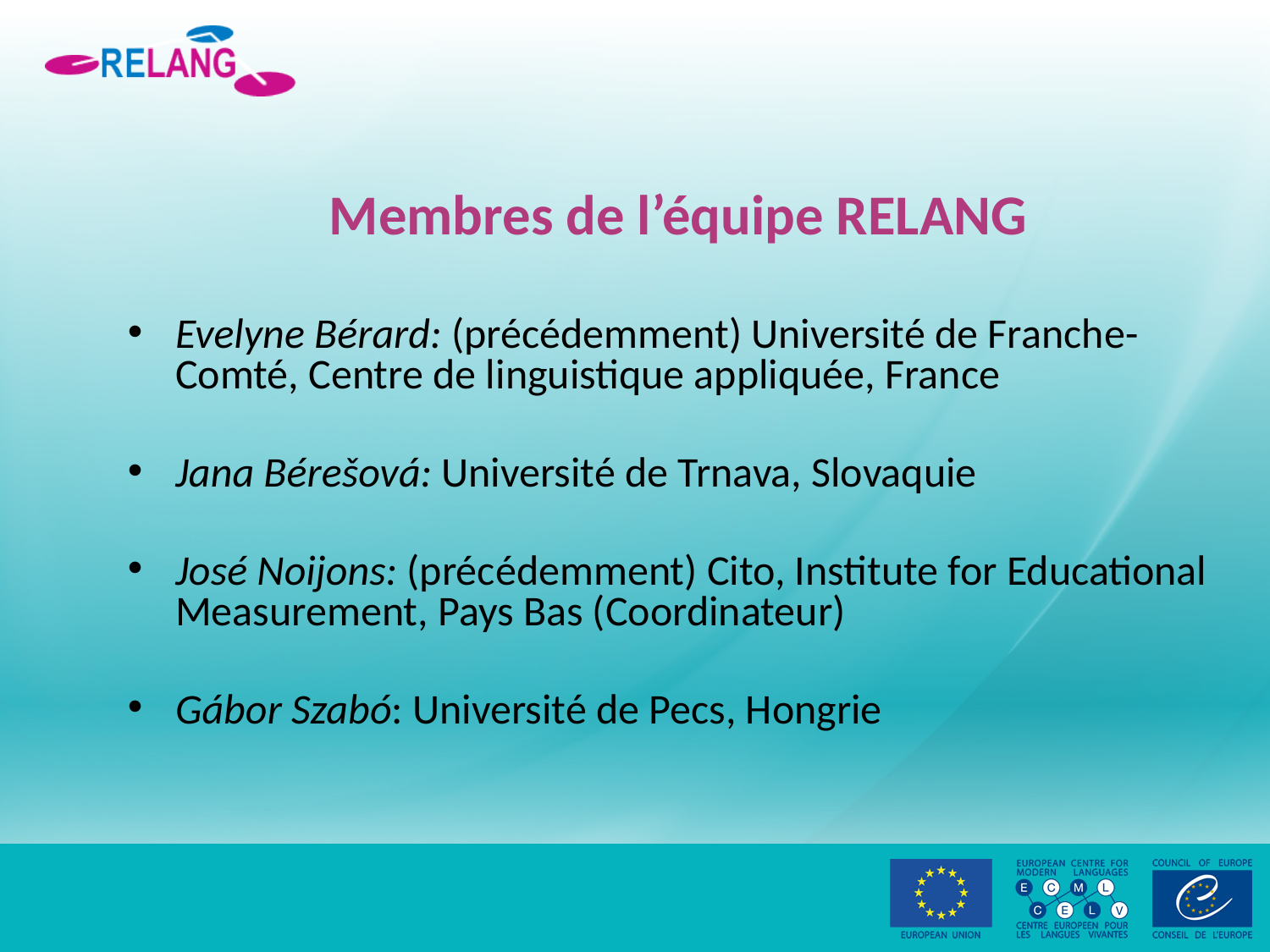

# Membres de l’équipe RELANG

Evelyne Bérard: (précédemment) Université de Franche-Comté, Centre de linguistique appliquée, France

Jana Bérešová: Université de Trnava, Slovaquie

José Noijons: (précédemment) Cito, Institute for Educational Measurement, Pays Bas (Coordinateur)

Gábor Szabó: Université de Pecs, Hongrie